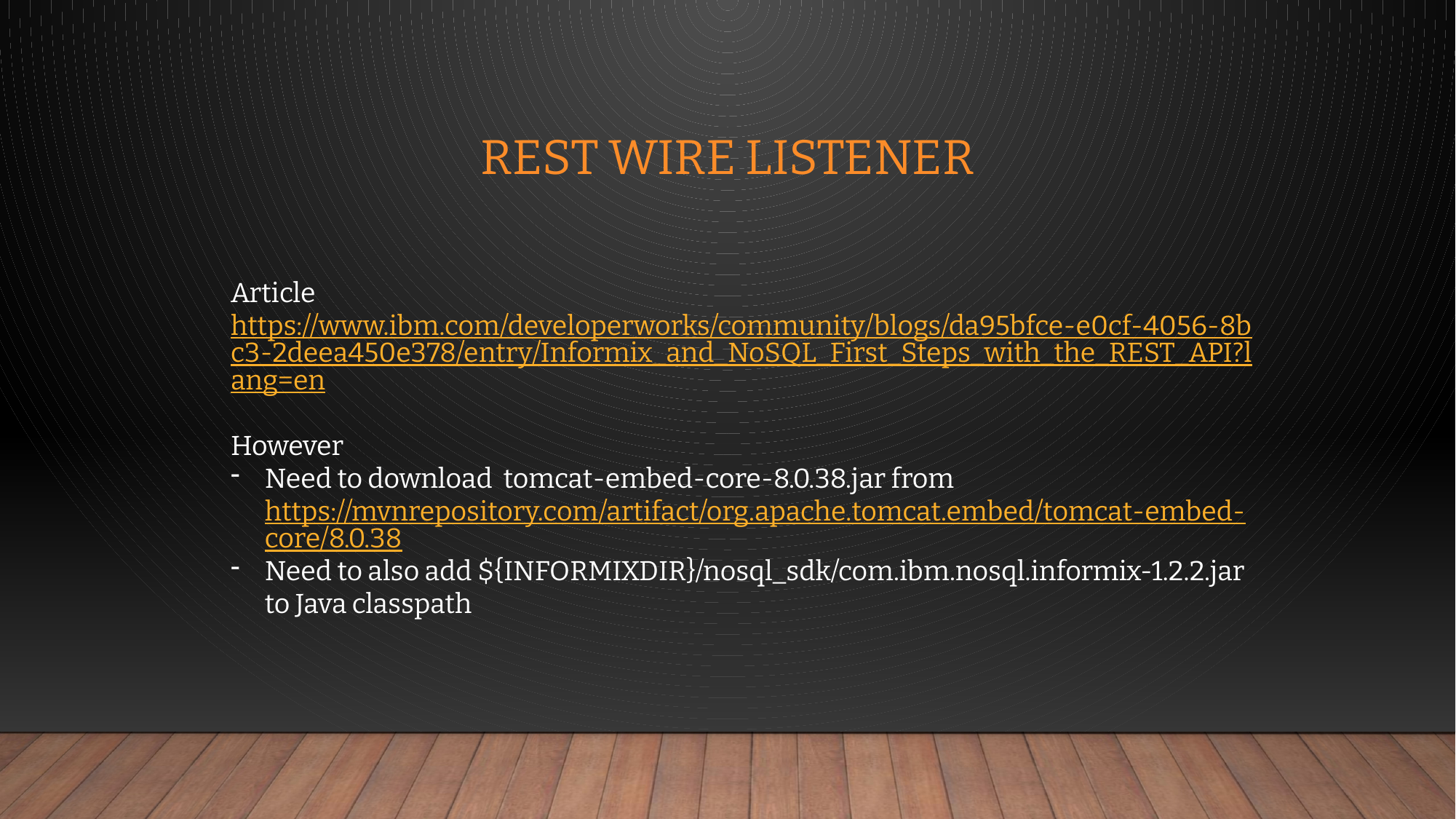

# REST WIRE LISTENER

Article https://www.ibm.com/developerworks/community/blogs/da95bfce-e0cf-4056-8bc3-2deea450e378/entry/Informix_and_NoSQL_First_Steps_with_the_REST_API?lang=en

However
Need to download  tomcat-embed-core-8.0.38.jar from https://mvnrepository.com/artifact/org.apache.tomcat.embed/tomcat-embed-core/8.0.38
Need to also add ${INFORMIXDIR}/nosql_sdk/com.ibm.nosql.informix-1.2.2.jar to Java classpath